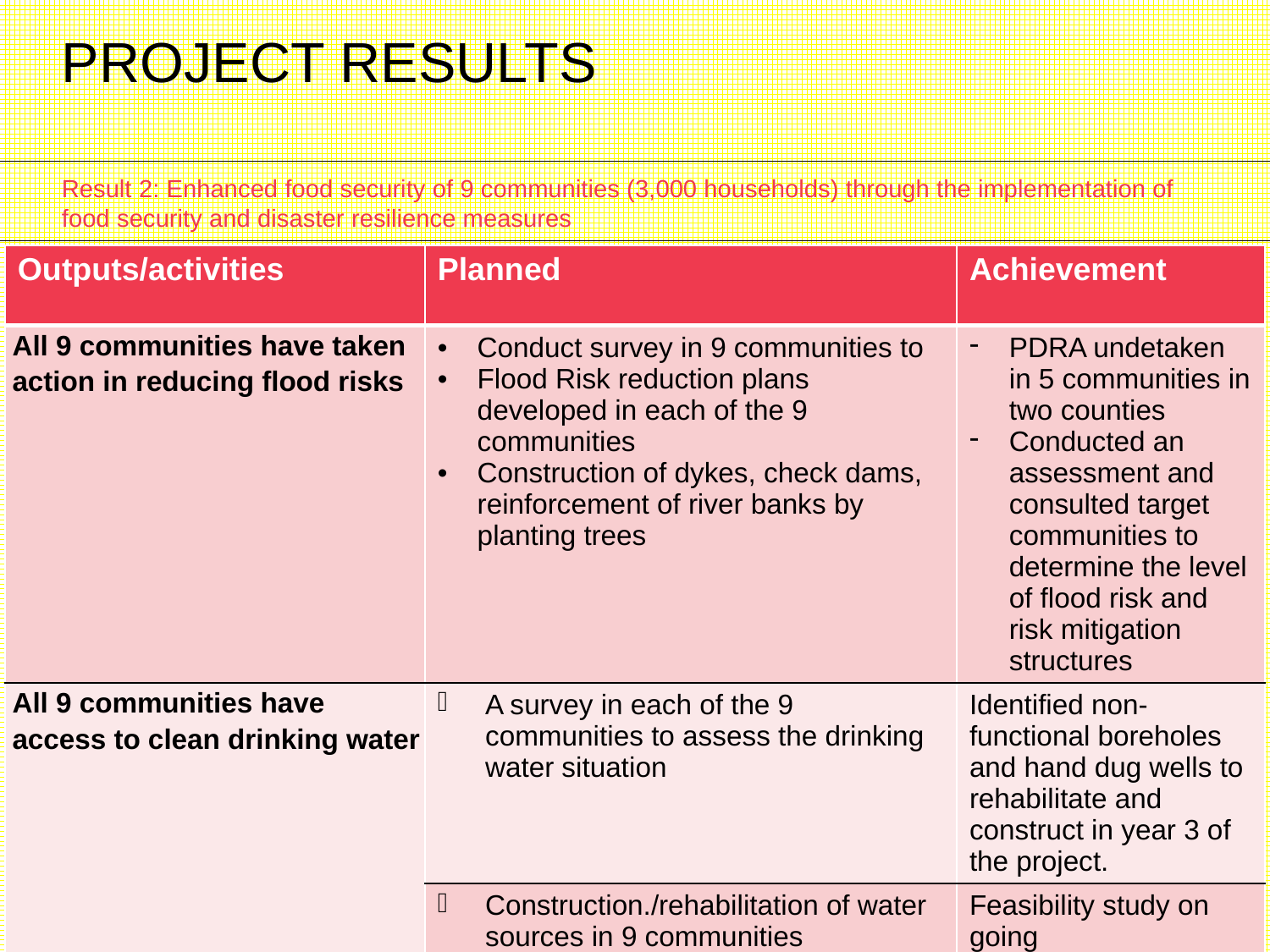

# Project Results
Result 2: Enhanced food security of 9 communities (3,000 households) through the implementation of food security and disaster resilience measures
| Outputs/activities | Planned | Achievement |
| --- | --- | --- |
| All 9 communities have taken action in reducing flood risks | Conduct survey in 9 communities to Flood Risk reduction plans developed in each of the 9 communities Construction of dykes, check dams, reinforcement of river banks by planting trees | PDRA undetaken in 5 communities in two counties Conducted an assessment and consulted target communities to determine the level of flood risk and risk mitigation structures |
| All 9 communities have access to clean drinking water | A survey in each of the 9 communities to assess the drinking water situation | Identified non-functional boreholes and hand dug wells to rehabilitate and construct in year 3 of the project. |
|  | Construction./rehabilitation of water sources in 9 communities | Feasibility study on going |